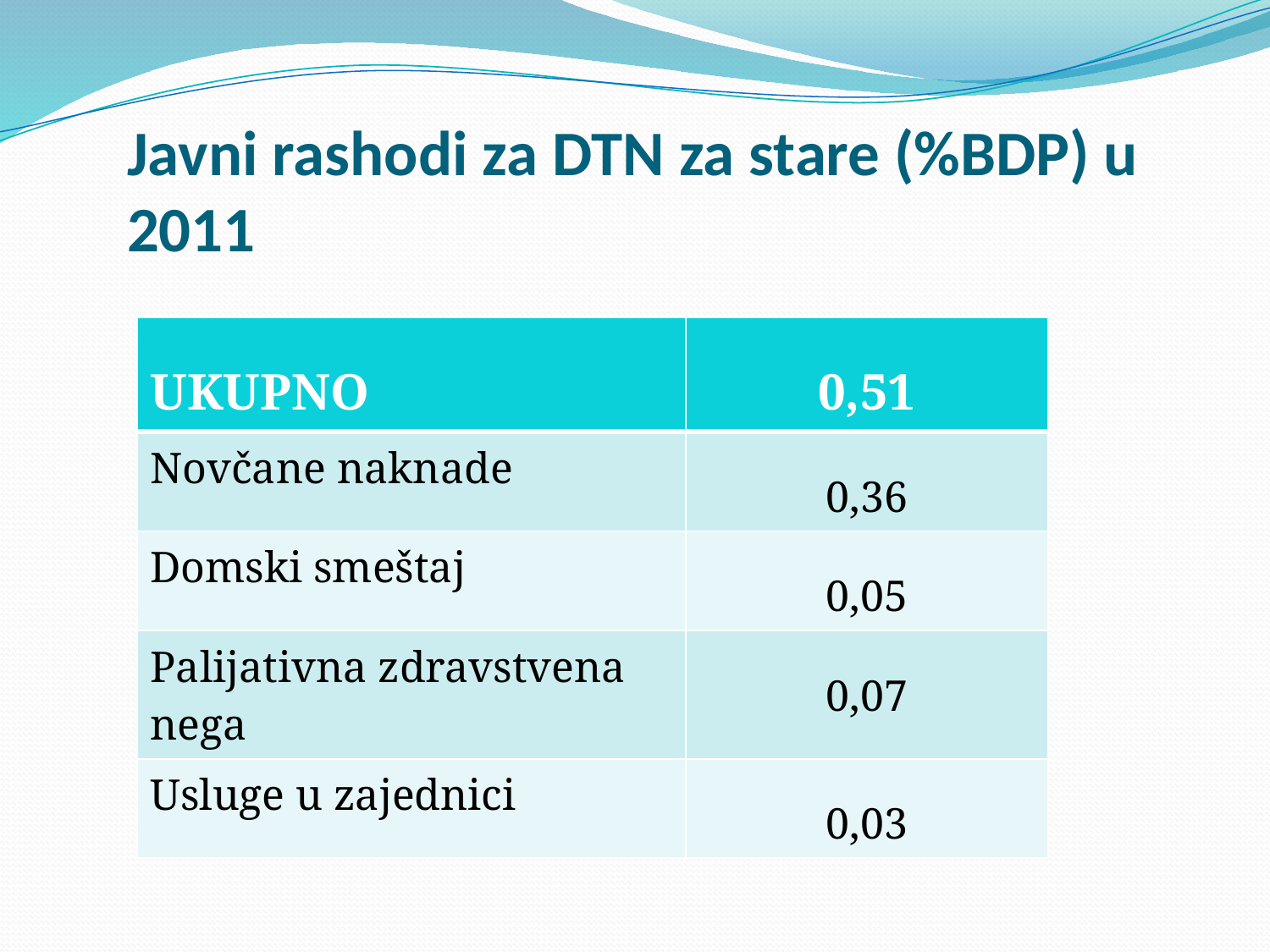

# Javni rashodi za DTN za stare (%BDP) u 2011
| UKUPNO | 0,51 |
| --- | --- |
| Novčane naknade | 0,36 |
| Domski smeštaj | 0,05 |
| Palijativna zdravstvena nega | 0,07 |
| Usluge u zajednici | 0,03 |